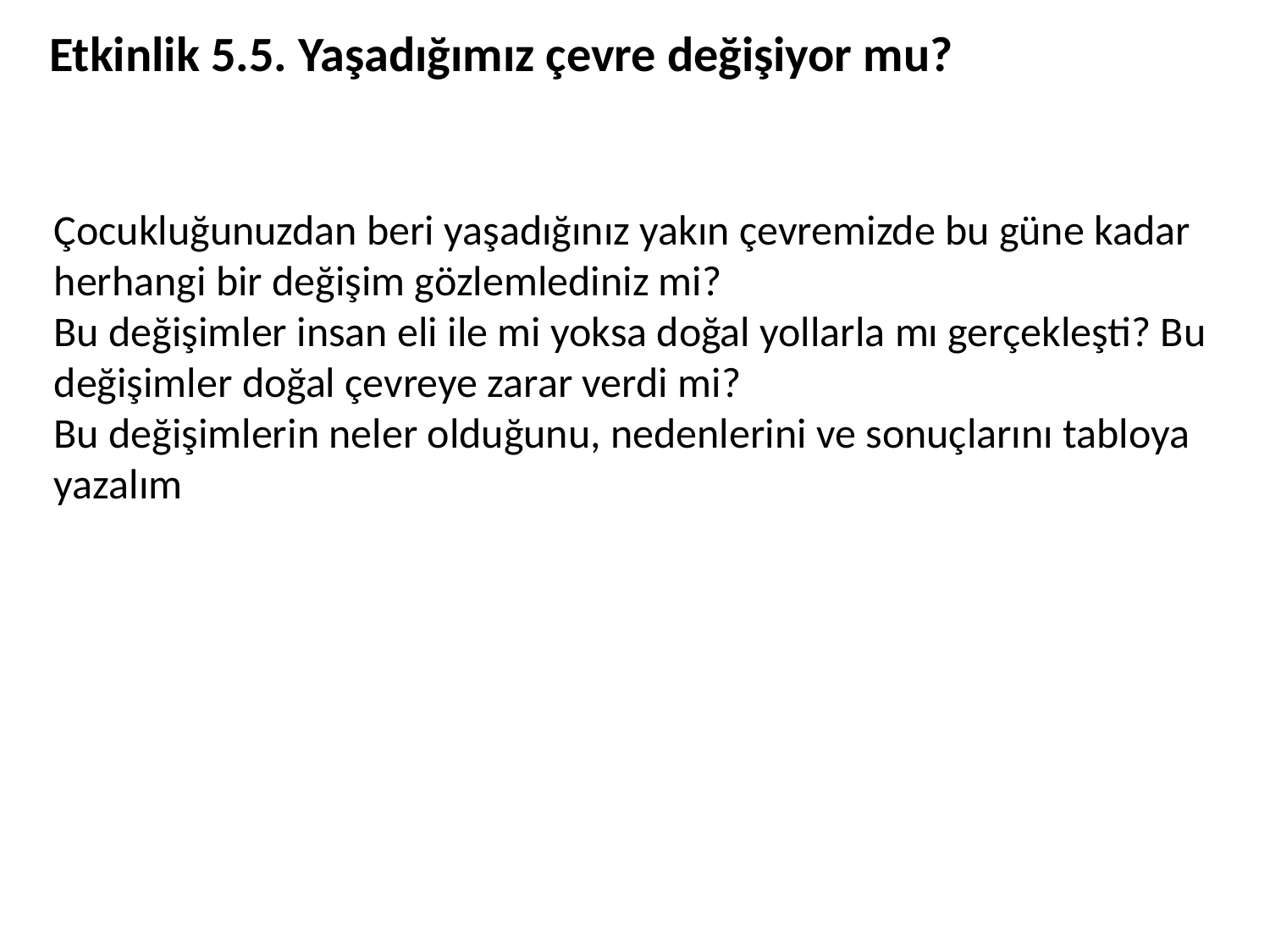

Etkinlik 5.5. Yaşadığımız çevre değişiyor mu?
Çocukluğunuzdan beri yaşadığınız yakın çevremizde bu güne kadar herhangi bir değişim gözlemlediniz mi?
Bu değişimler insan eli ile mi yoksa doğal yollarla mı gerçekleşti? Bu değişimler doğal çevreye zarar verdi mi?
Bu değişimlerin neler olduğunu, nedenlerini ve sonuçlarını tabloya yazalım